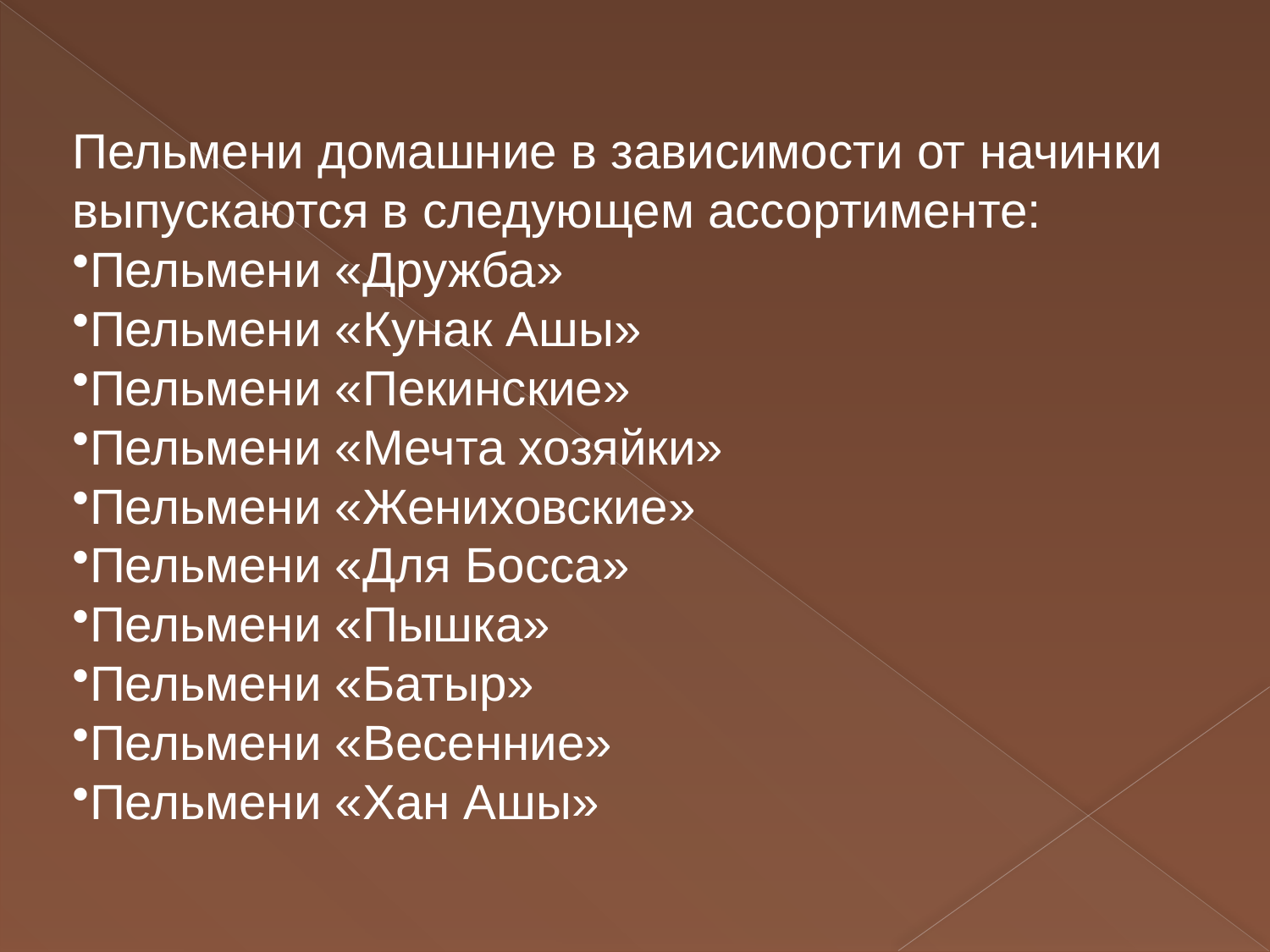

Пельмени домашние в зависимости от начинки    выпускаются в следующем ассортименте:
Пельмени «Дружба»
Пельмени «Кунак Ашы»
Пельмени «Пекинские»
Пельмени «Мечта хозяйки»
Пельмени «Жениховские»
Пельмени «Для Босса»
Пельмени «Пышка»
Пельмени «Батыр»
Пельмени «Весенние»
Пельмени «Хан Ашы»